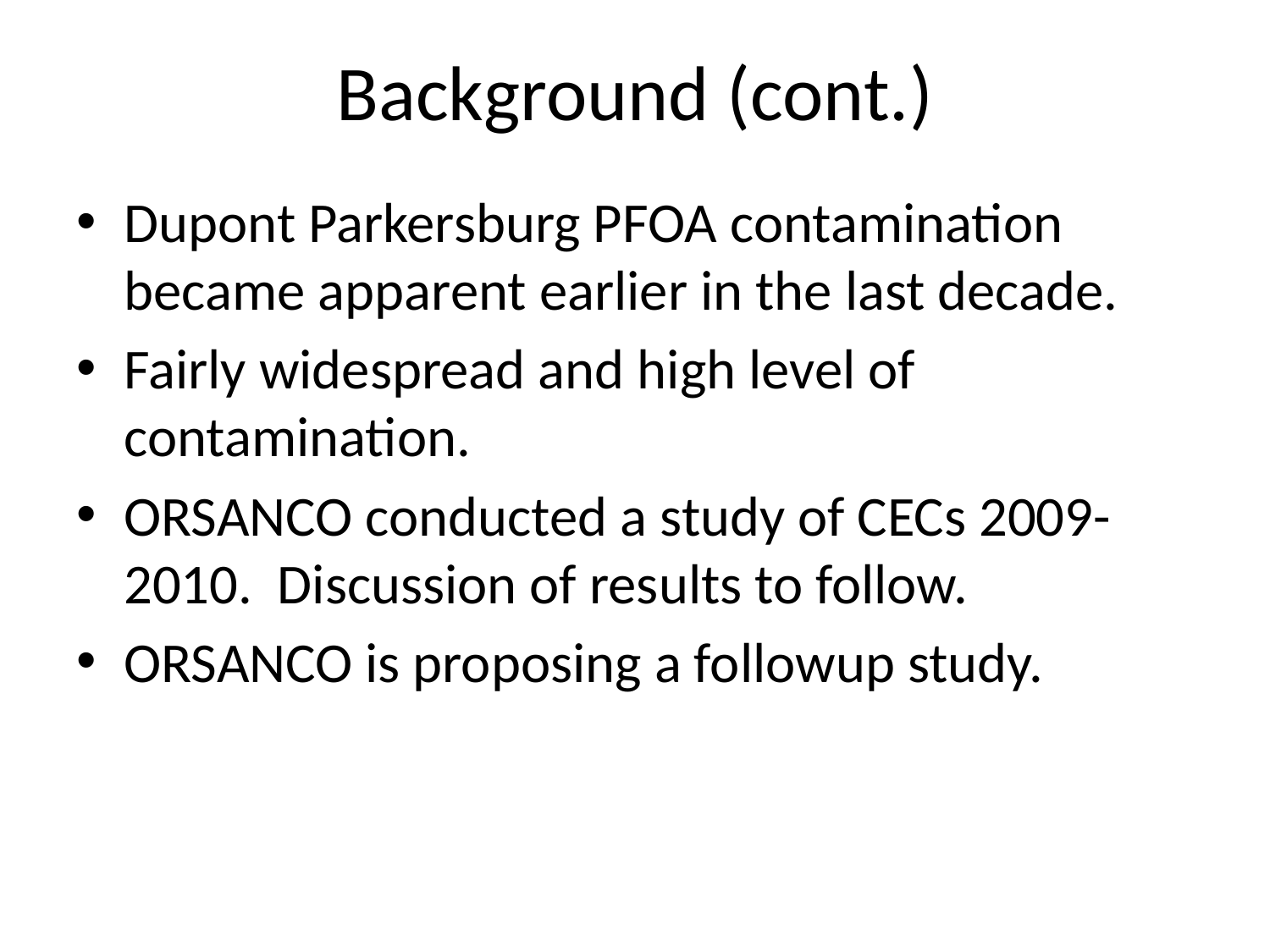

# Background (cont.)
Dupont Parkersburg PFOA contamination became apparent earlier in the last decade.
Fairly widespread and high level of contamination.
ORSANCO conducted a study of CECs 2009-2010.  Discussion of results to follow.
ORSANCO is proposing a followup study.